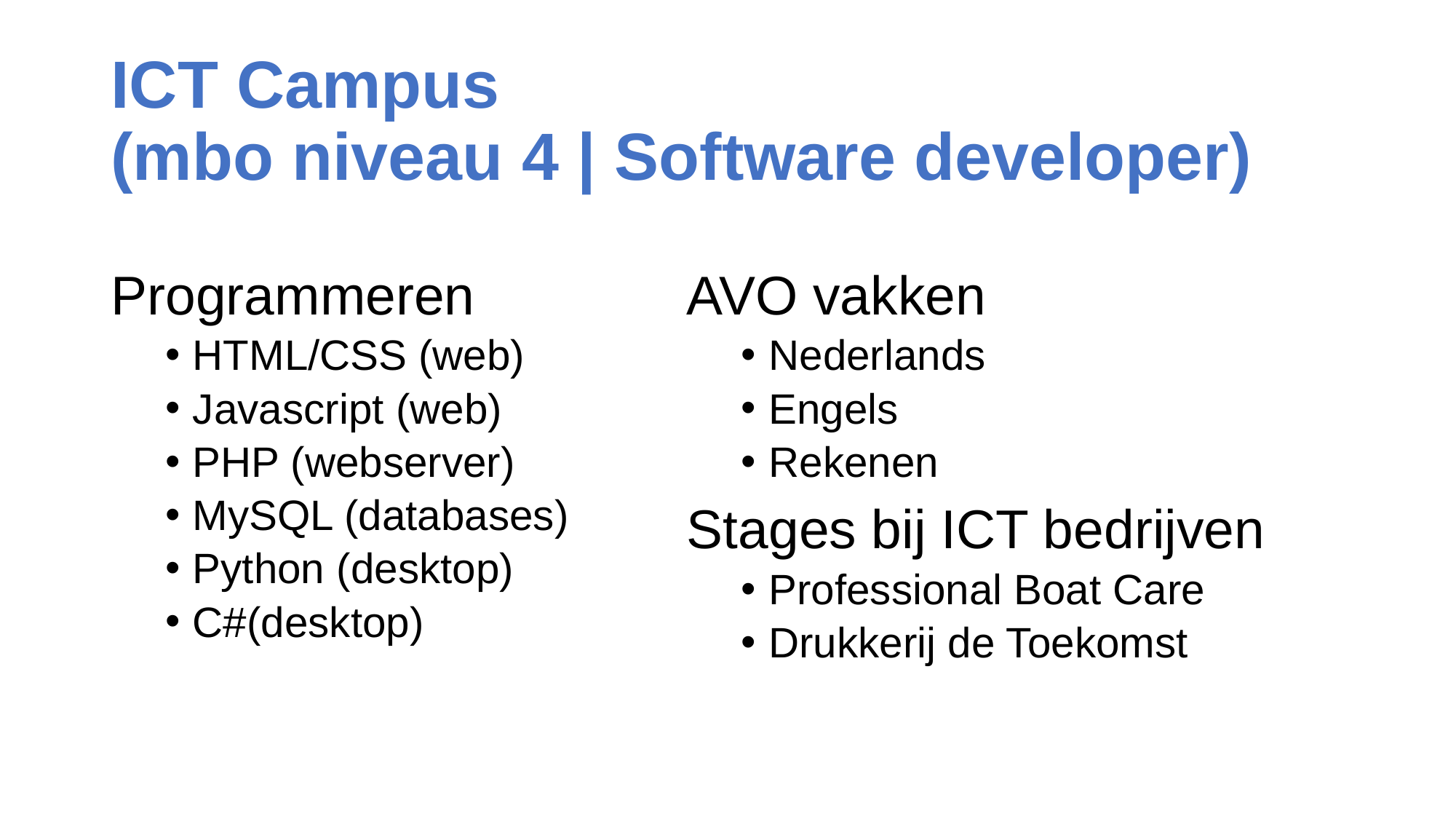

# ICT Campus (mbo niveau 4 | Software developer)
Programmeren
HTML/CSS (web)
Javascript (web)
PHP (webserver)
MySQL (databases)
Python (desktop)
C#(desktop)
AVO vakken
Nederlands
Engels
Rekenen
Stages bij ICT bedrijven
Professional Boat Care
Drukkerij de Toekomst